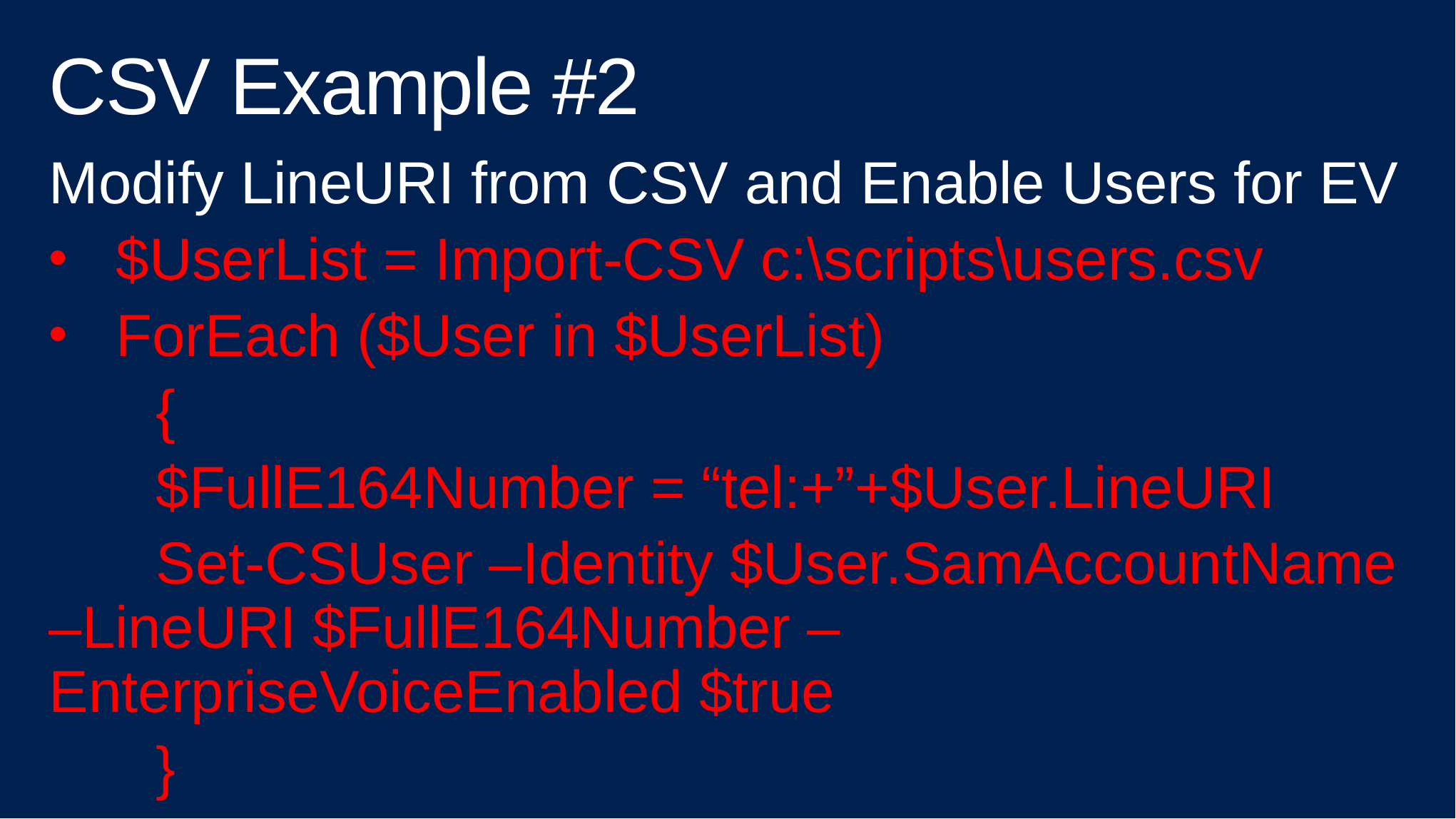

# CSV Example #2
Modify LineURI from CSV and Enable Users for EV
$UserList = Import-CSV c:\scripts\users.csv
ForEach ($User in $UserList)
	{
	$FullE164Number = “tel:+”+$User.LineURI
	Set-CSUser –Identity $User.SamAccountName –LineURI $FullE164Number –EnterpriseVoiceEnabled $true
	}